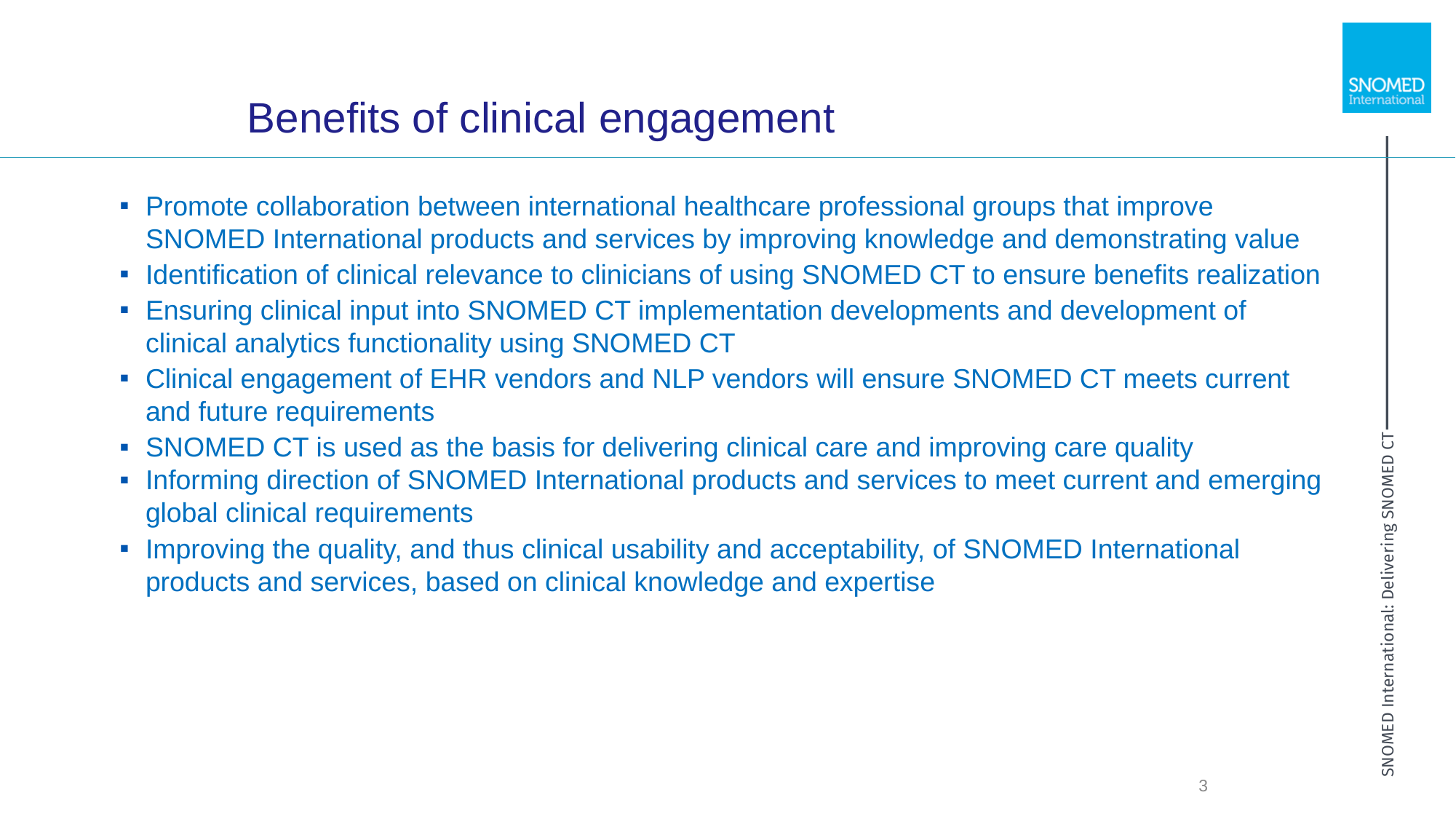

# Benefits of clinical engagement
Promote collaboration between international healthcare professional groups that improve SNOMED International products and services by improving knowledge and demonstrating value
Identification of clinical relevance to clinicians of using SNOMED CT to ensure benefits realization
Ensuring clinical input into SNOMED CT implementation developments and development of clinical analytics functionality using SNOMED CT
Clinical engagement of EHR vendors and NLP vendors will ensure SNOMED CT meets current and future requirements
SNOMED CT is used as the basis for delivering clinical care and improving care quality
Informing direction of SNOMED International products and services to meet current and emerging global clinical requirements
Improving the quality, and thus clinical usability and acceptability, of SNOMED International products and services, based on clinical knowledge and expertise

3